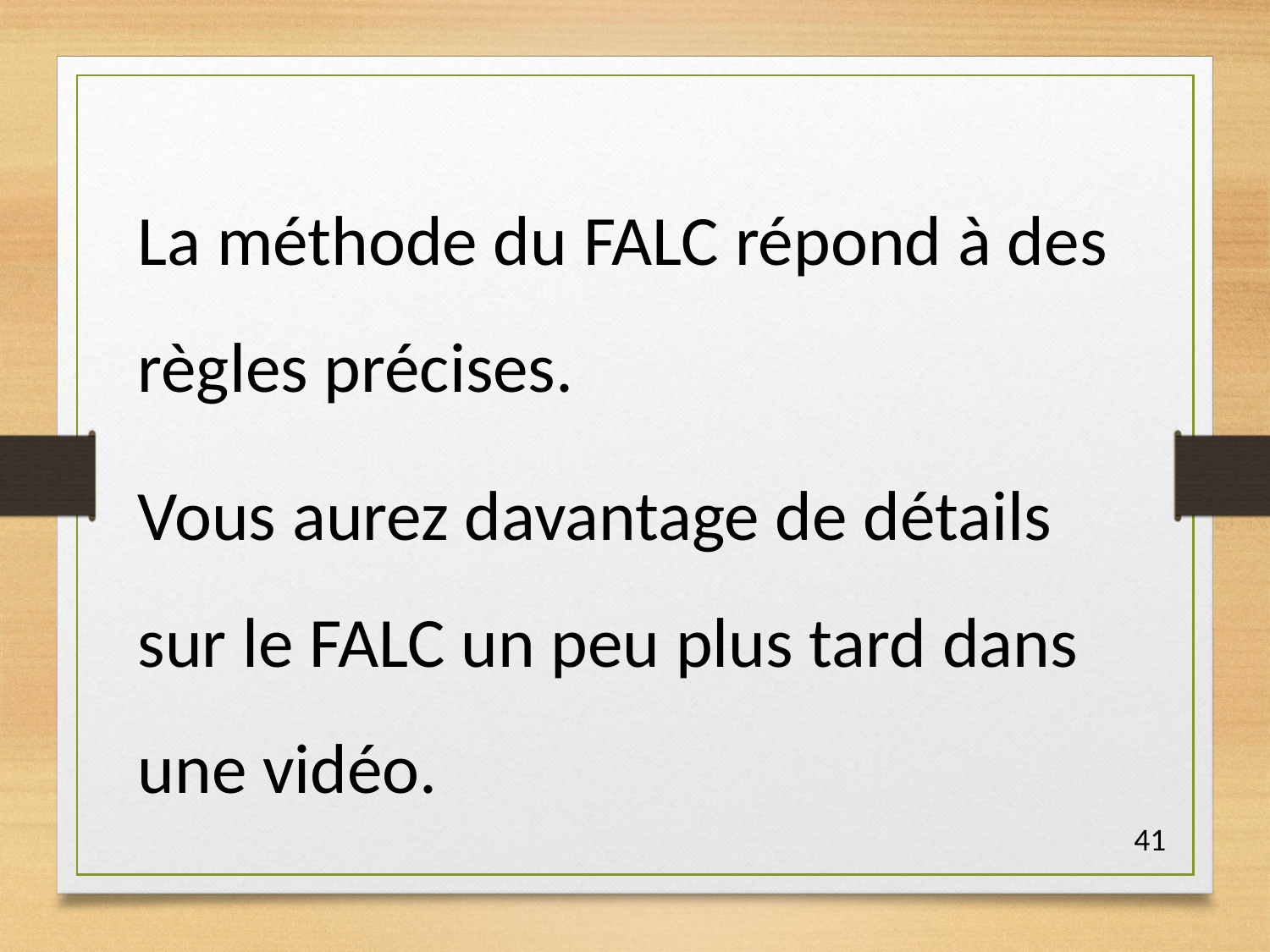

La méthode du FALC répond à des règles précises.
Vous aurez davantage de détails sur le FALC un peu plus tard dans une vidéo.
41